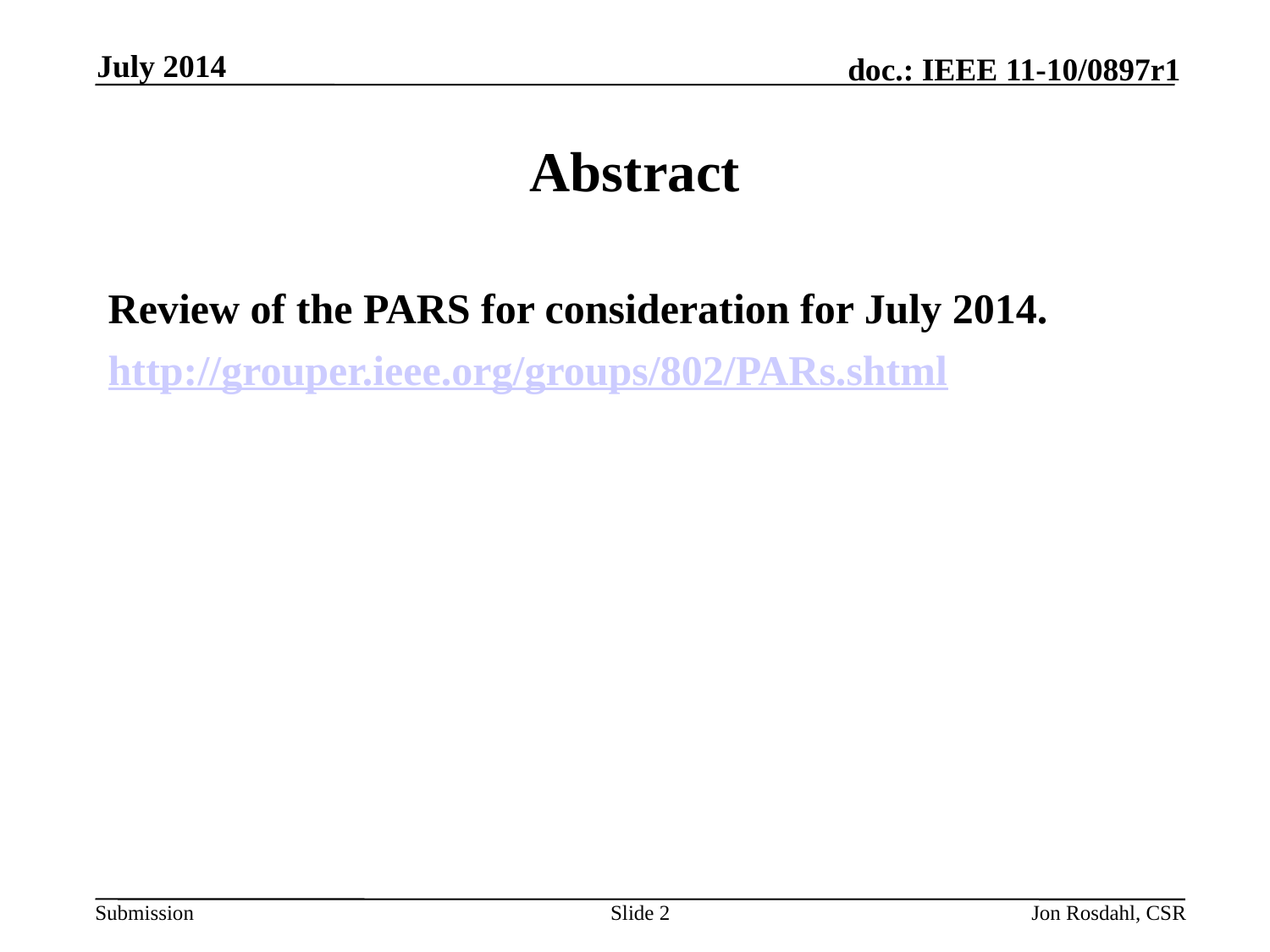

July 2014
# Abstract
Review of the PARS for consideration for July 2014.
http://grouper.ieee.org/groups/802/PARs.shtml

Slide 2
Jon Rosdahl, CSR